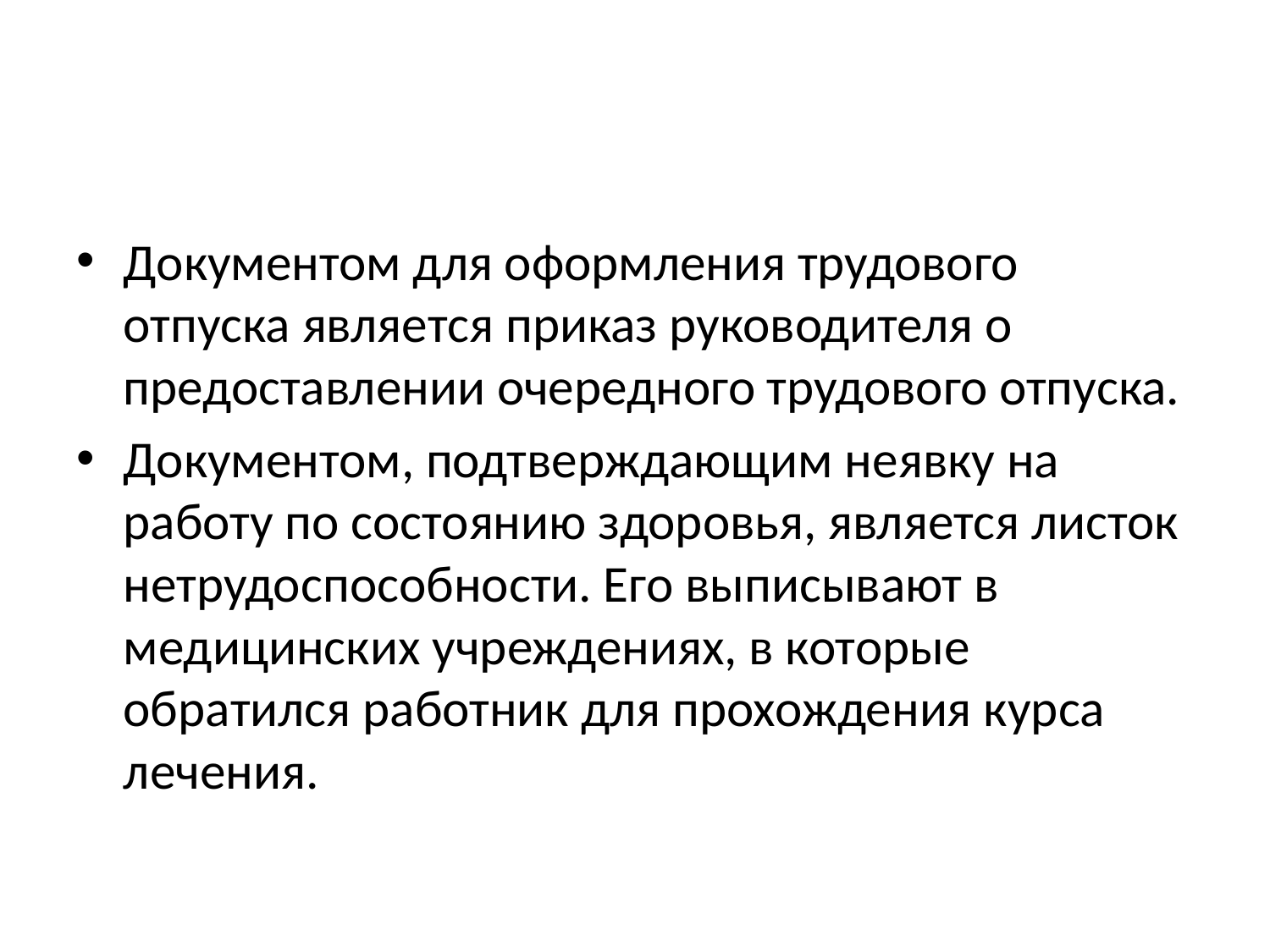

Документом для оформления трудового отпуска является приказ руководителя о предоставлении очередного трудового отпуска.
Документом, подтверждающим неявку на работу по состоянию здоровья, является листок нетрудоспособности. Его выписывают в медицинских учреждениях, в которые обратился работник для прохождения курса лечения.